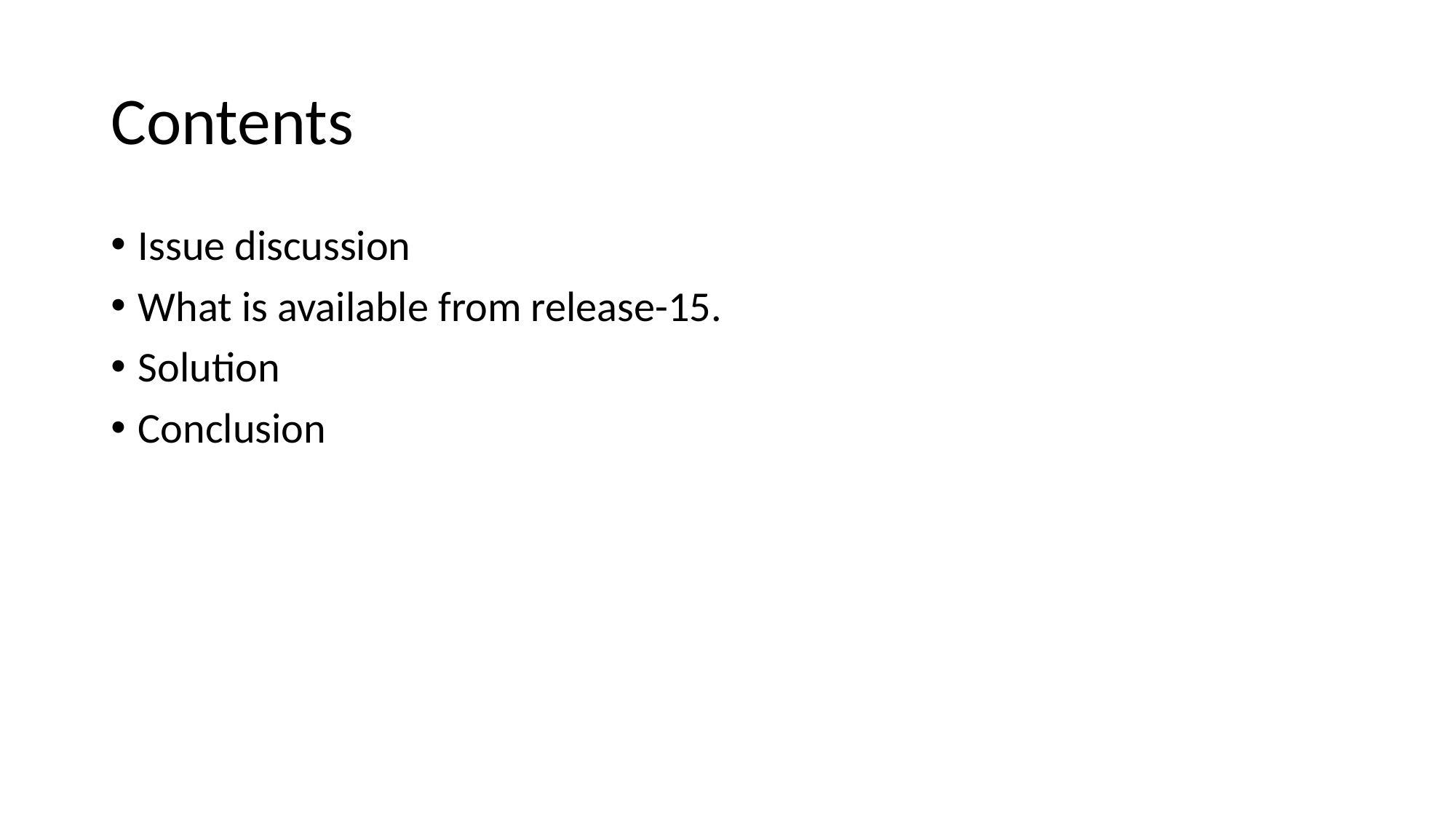

# Contents
Issue discussion
What is available from release-15.
Solution
Conclusion